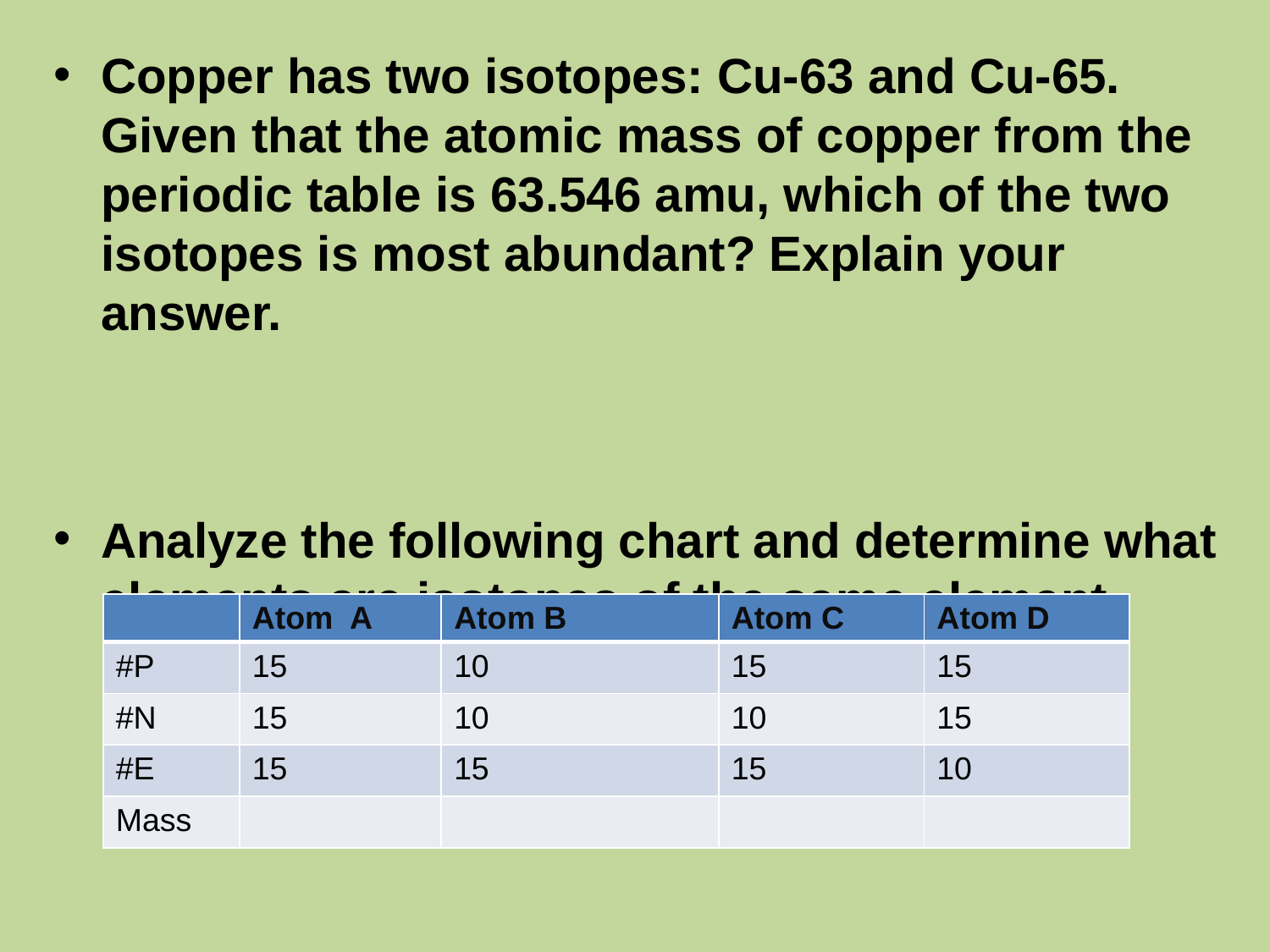

Copper has two isotopes: Cu-63 and Cu-65. Given that the atomic mass of copper from the periodic table is 63.546 amu, which of the two isotopes is most abundant? Explain your answer.

Analyze the following chart and determine what elements are isotopes of the same element.

|  | Atom A | Atom B | Atom C | Atom D |
| --- | --- | --- | --- | --- |
| #P | 15 | 10 | 15 | 15 |
| #N | 15 | 10 | 10 | 15 |
| #E | 15 | 15 | 15 | 10 |
| Mass |  |  |  |  |